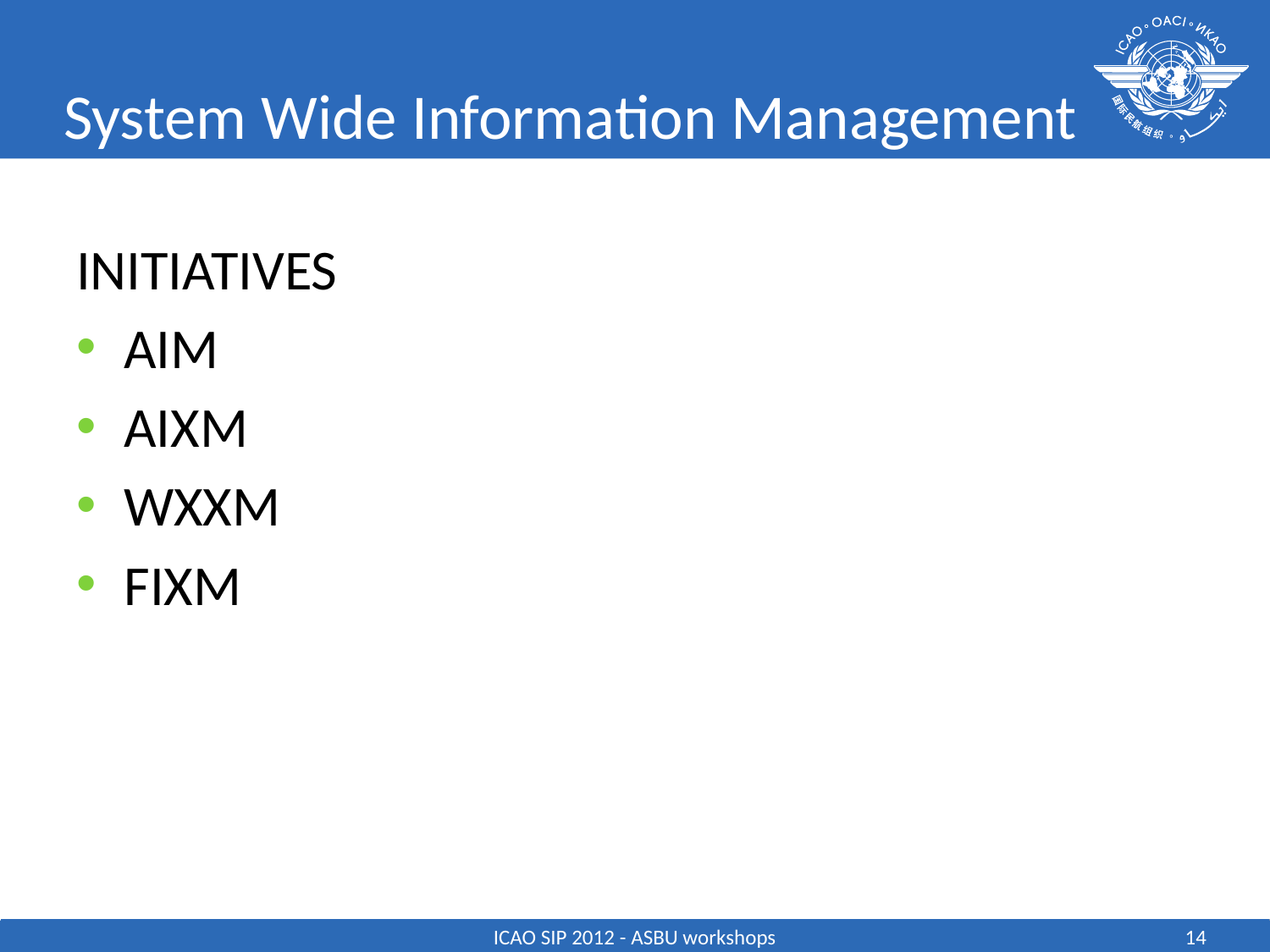

# System Wide Information Management
INITIATIVES
AIM
AIXM
WXXM
FIXM

ICAO SIP 2012 - ASBU workshops
14